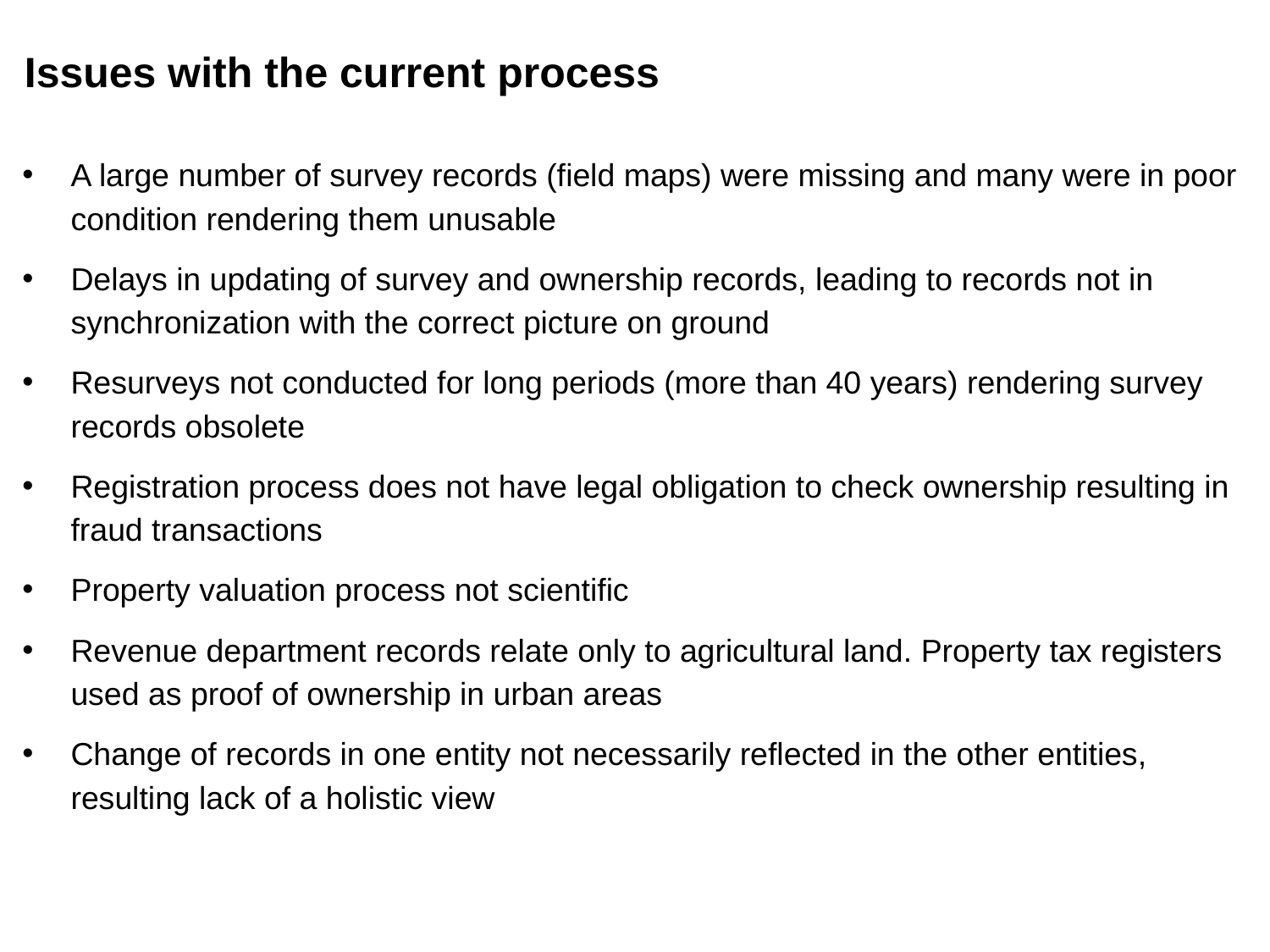

# Issues with the current process
A large number of survey records (field maps) were missing and many were in poor condition rendering them unusable
Delays in updating of survey and ownership records, leading to records not in synchronization with the correct picture on ground
Resurveys not conducted for long periods (more than 40 years) rendering survey records obsolete
Registration process does not have legal obligation to check ownership resulting in fraud transactions
Property valuation process not scientific
Revenue department records relate only to agricultural land. Property tax registers used as proof of ownership in urban areas
Change of records in one entity not necessarily reflected in the other entities, resulting lack of a holistic view